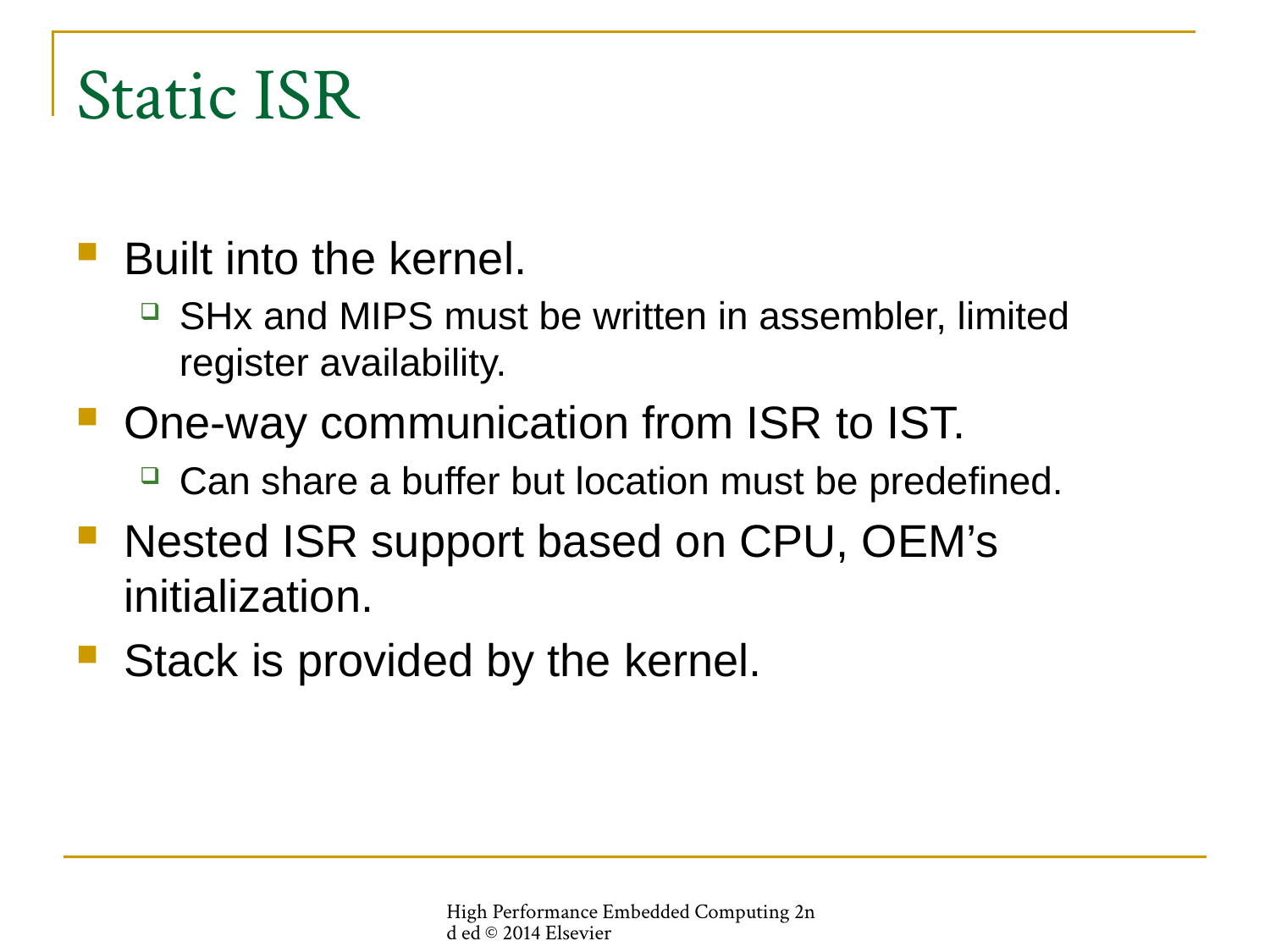

# Static ISR
Built into the kernel.
SHx and MIPS must be written in assembler, limited register availability.
One-way communication from ISR to IST.
Can share a buffer but location must be predefined.
Nested ISR support based on CPU, OEM’s initialization.
Stack is provided by the kernel.
High Performance Embedded Computing 2nd ed © 2014 Elsevier